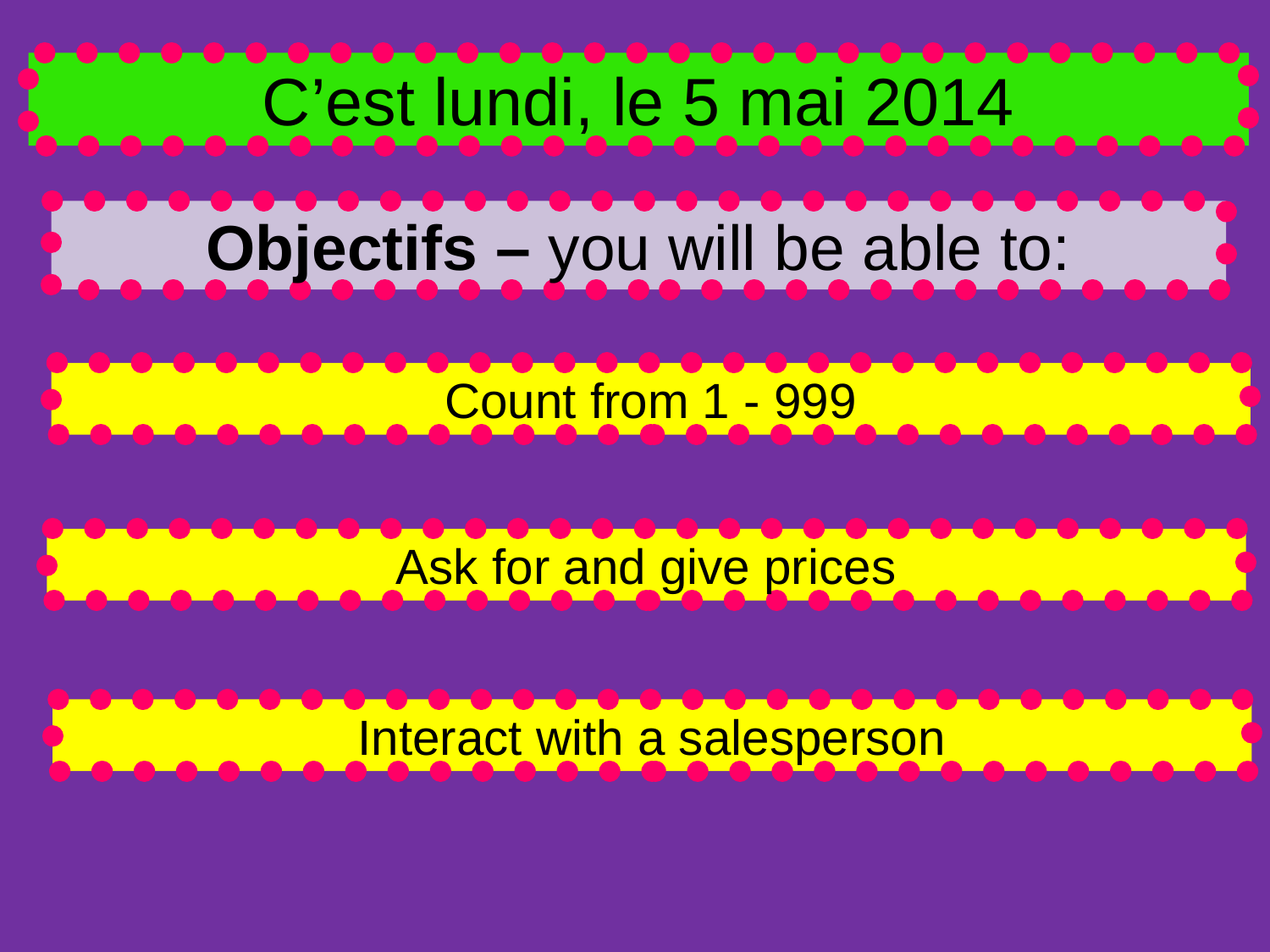

C’est lundi, le 5 mai 2014
Objectifs – you will be able to:
Count from 1 - 999
Ask for and give prices
Interact with a salesperson